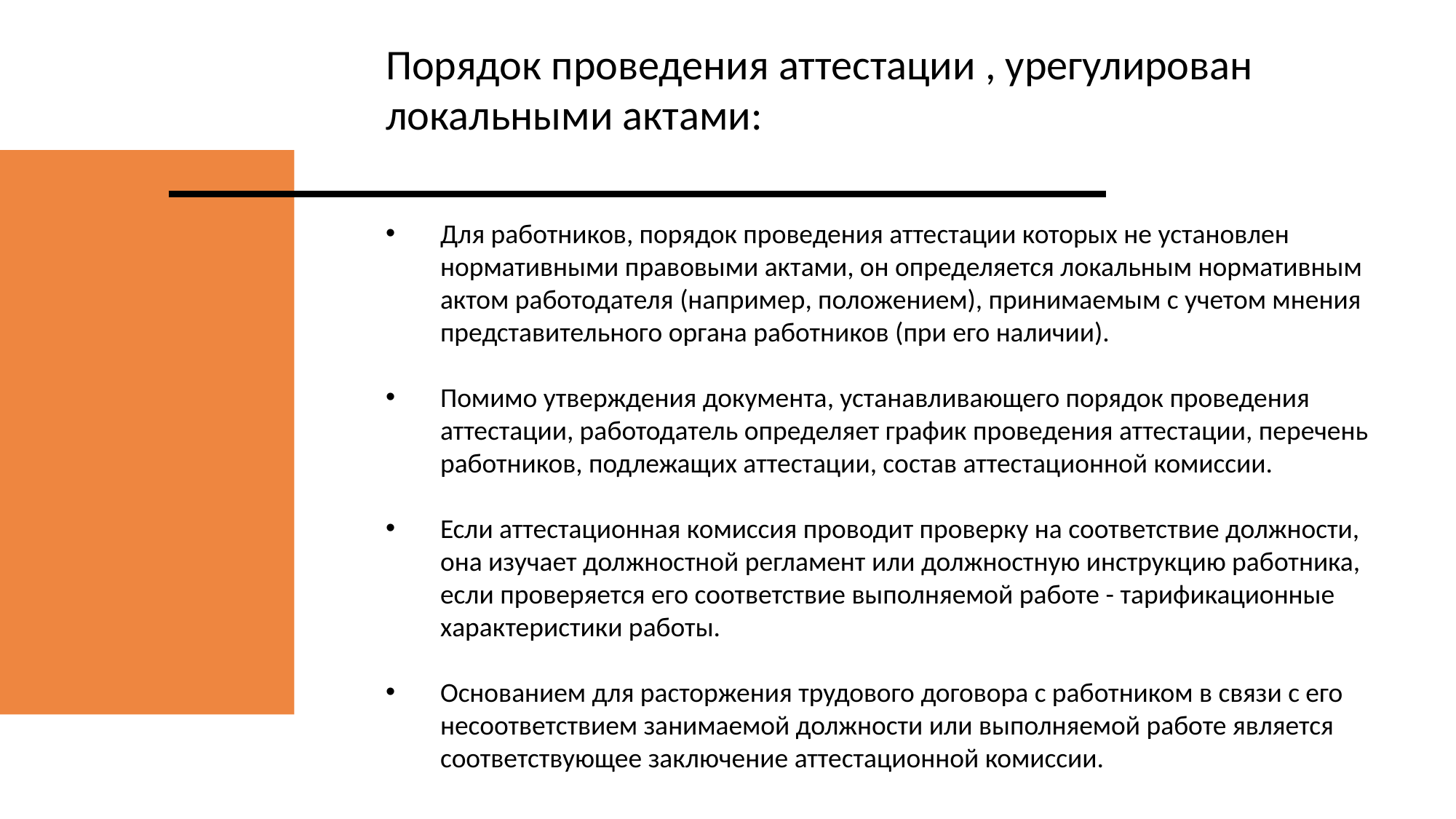

Порядок проведения аттестации , урегулирован локальными актами:

Для работников, порядок проведения аттестации которых не установлен нормативными правовыми актами, он определяется локальным нормативным актом работодателя (например, положением), принимаемым с учетом мнения представительного органа работников (при его наличии).

Помимо утверждения документа, устанавливающего порядок проведения аттестации, работодатель определяет график проведения аттестации, перечень работников, подлежащих аттестации, состав аттестационной комиссии.

Если аттестационная комиссия проводит проверку на соответствие должности, она изучает должностной регламент или должностную инструкцию работника, если проверяется его соответствие выполняемой работе - тарификационные характеристики работы.

Основанием для расторжения трудового договора с работником в связи с его несоответствием занимаемой должности или выполняемой работе является соответствующее заключение аттестационной комиссии.